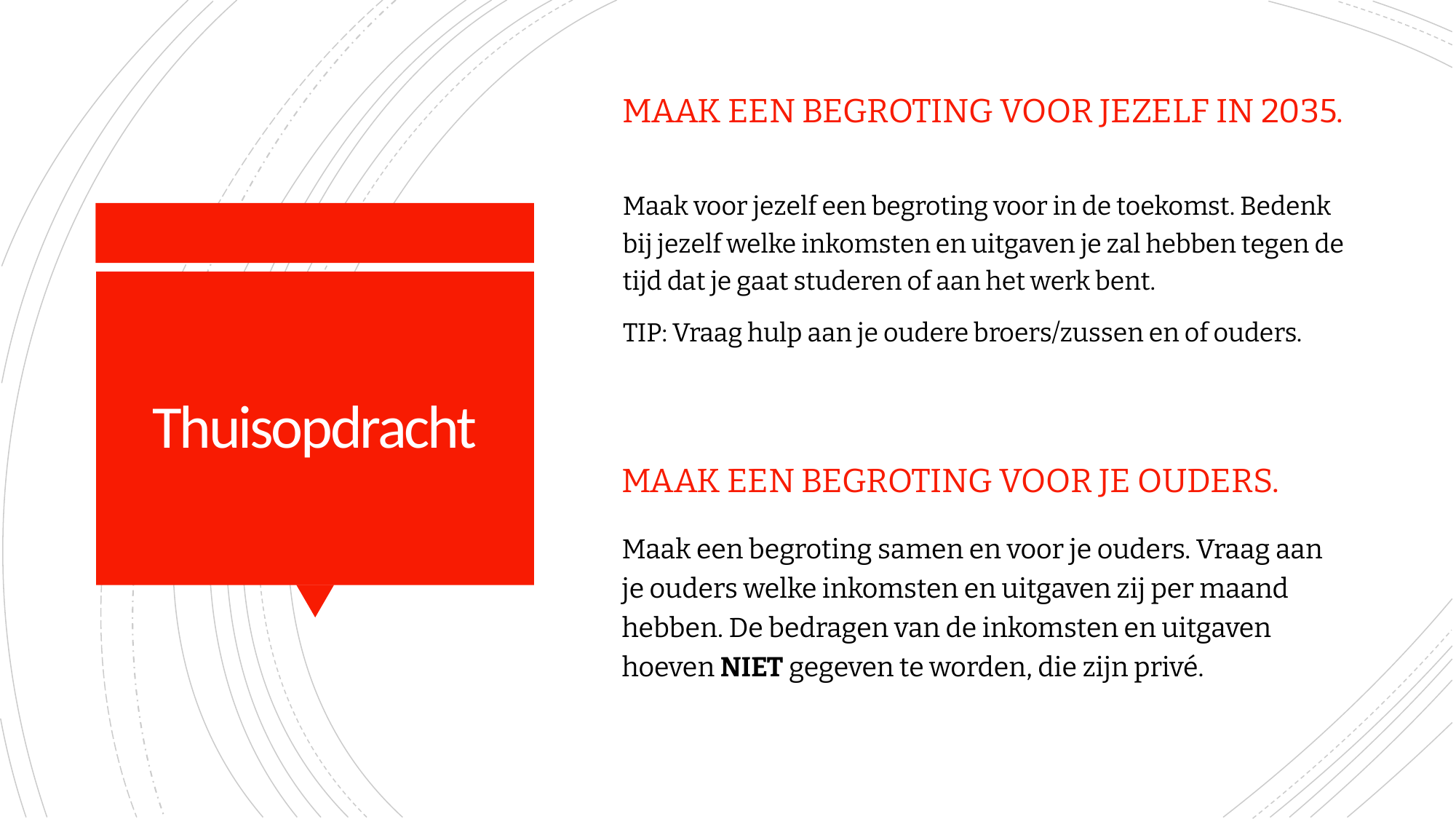

Maak een Begroting voor jezelf in 2035.

Maak voor jezelf een begroting voor in de toekomst. Bedenk bij jezelf welke inkomsten en uitgaven je zal hebben tegen de tijd dat je gaat studeren of aan het werk bent.
TIP: Vraag hulp aan je oudere broers/zussen en of ouders.
# Thuisopdracht
Maak een begroting voor je ouders.
Maak een begroting samen en voor je ouders. Vraag aan je ouders welke inkomsten en uitgaven zij per maand hebben. De bedragen van de inkomsten en uitgaven hoeven NIET gegeven te worden, die zijn privé.